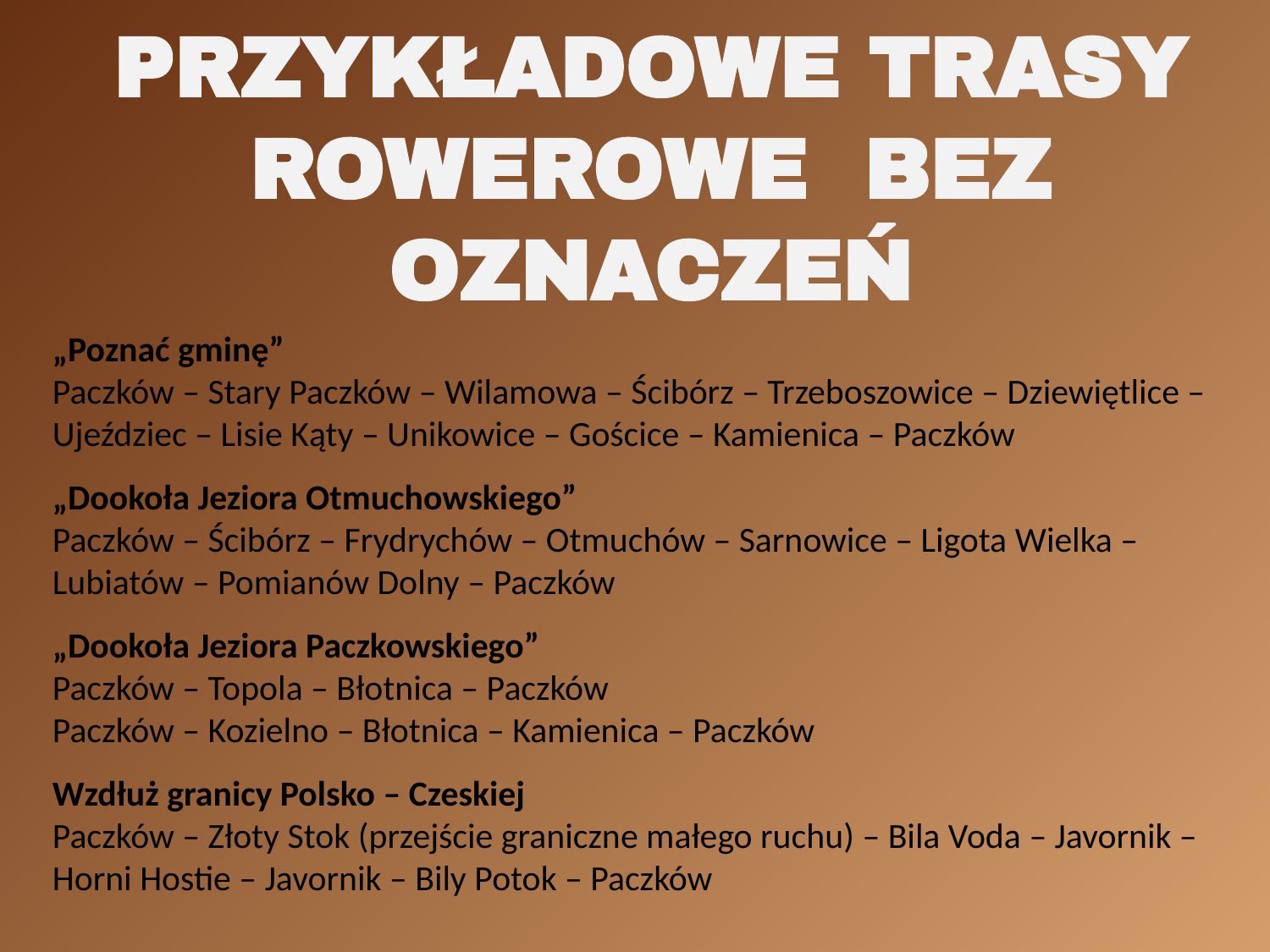

# PRZYKŁADOWE TRASY ROWEROWE  BEZ OZNACZEŃ

„Poznać gminę”
Paczków – Stary Paczków – Wilamowa – Ścibórz – Trzeboszowice – Dziewiętlice – Ujeździec – Lisie Kąty – Unikowice – Gościce – Kamienica – Paczków

„Dookoła Jeziora Otmuchowskiego”
Paczków – Ścibórz – Frydrychów – Otmuchów – Sarnowice – Ligota Wielka – Lubiatów – Pomianów Dolny – Paczków

„Dookoła Jeziora Paczkowskiego”
Paczków – Topola – Błotnica – Paczków
Paczków – Kozielno – Błotnica – Kamienica – Paczków

Wzdłuż granicy Polsko – Czeskiej
Paczków – Złoty Stok (przejście graniczne małego ruchu) – Bila Voda – Javornik – Horni Hostie – Javornik – Bily Potok – Paczków